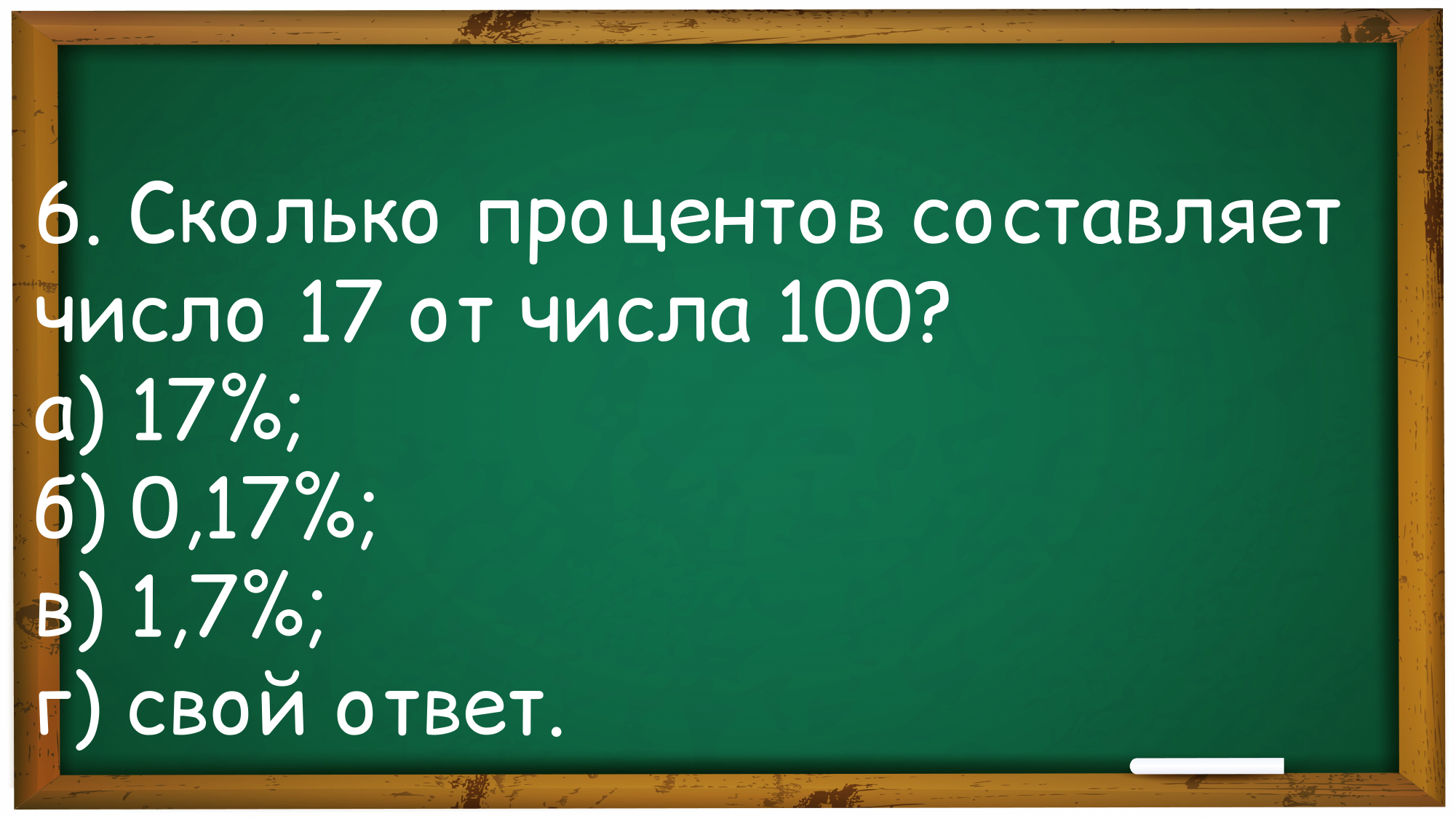

6. Сколько процентов составляет число 17 от числа 100?
а) 17%; 
б) 0,17%;
в) 1,7%; 
г) свой ответ.